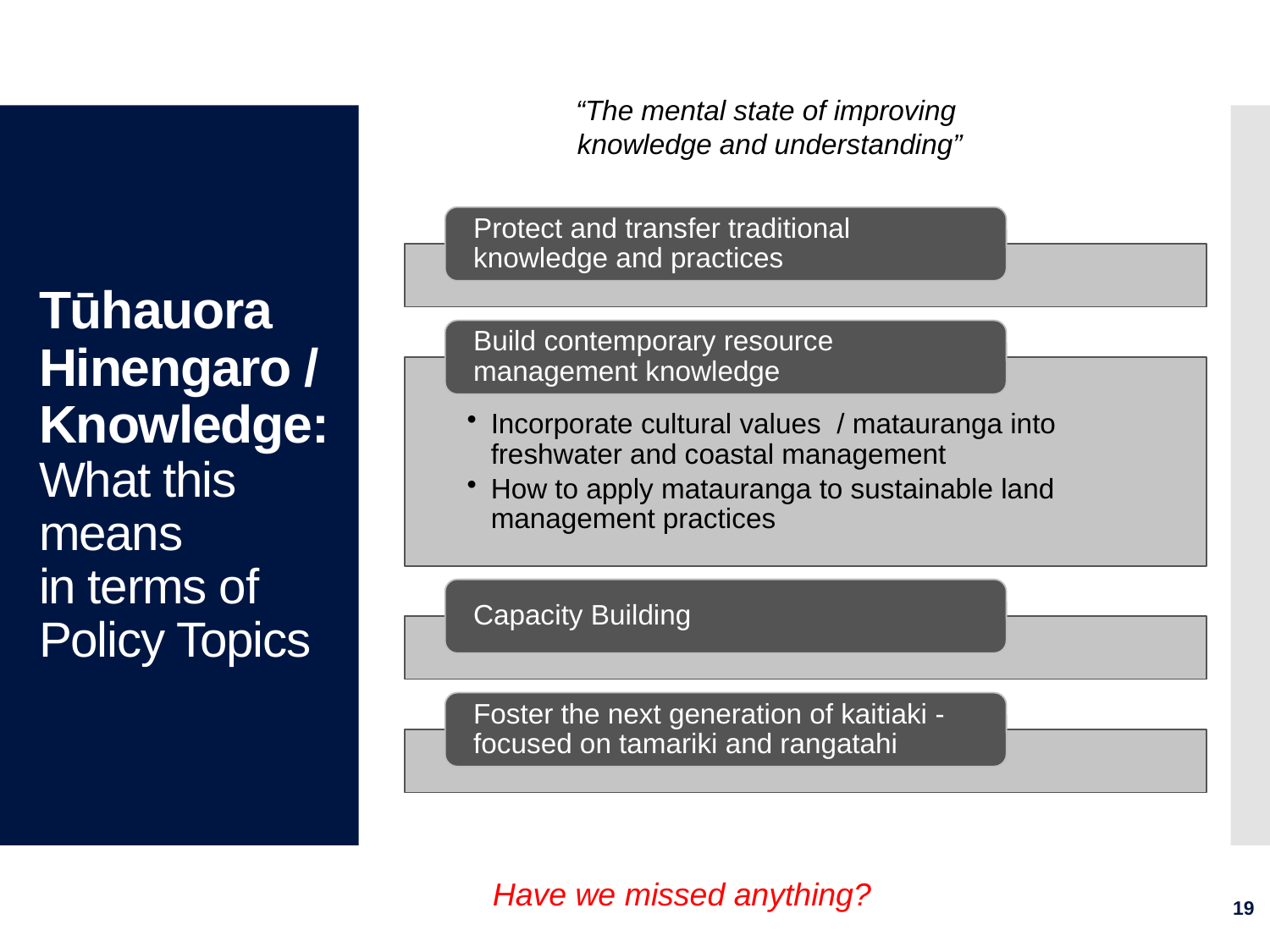

“The mental state of improving
knowledge and understanding”
# Tūhauora Hinengaro / Knowledge: What this means in terms of  Policy Topics
Protect and transfer traditional knowledge and practices
Incorporate cultural values  / matauranga into freshwater and coastal management
How to apply matauranga to sustainable land management practices
Build contemporary resource management knowledge
Capacity Building
Foster the next generation of kaitiaki - focused on tamariki and rangatahi
Have we missed anything?
19